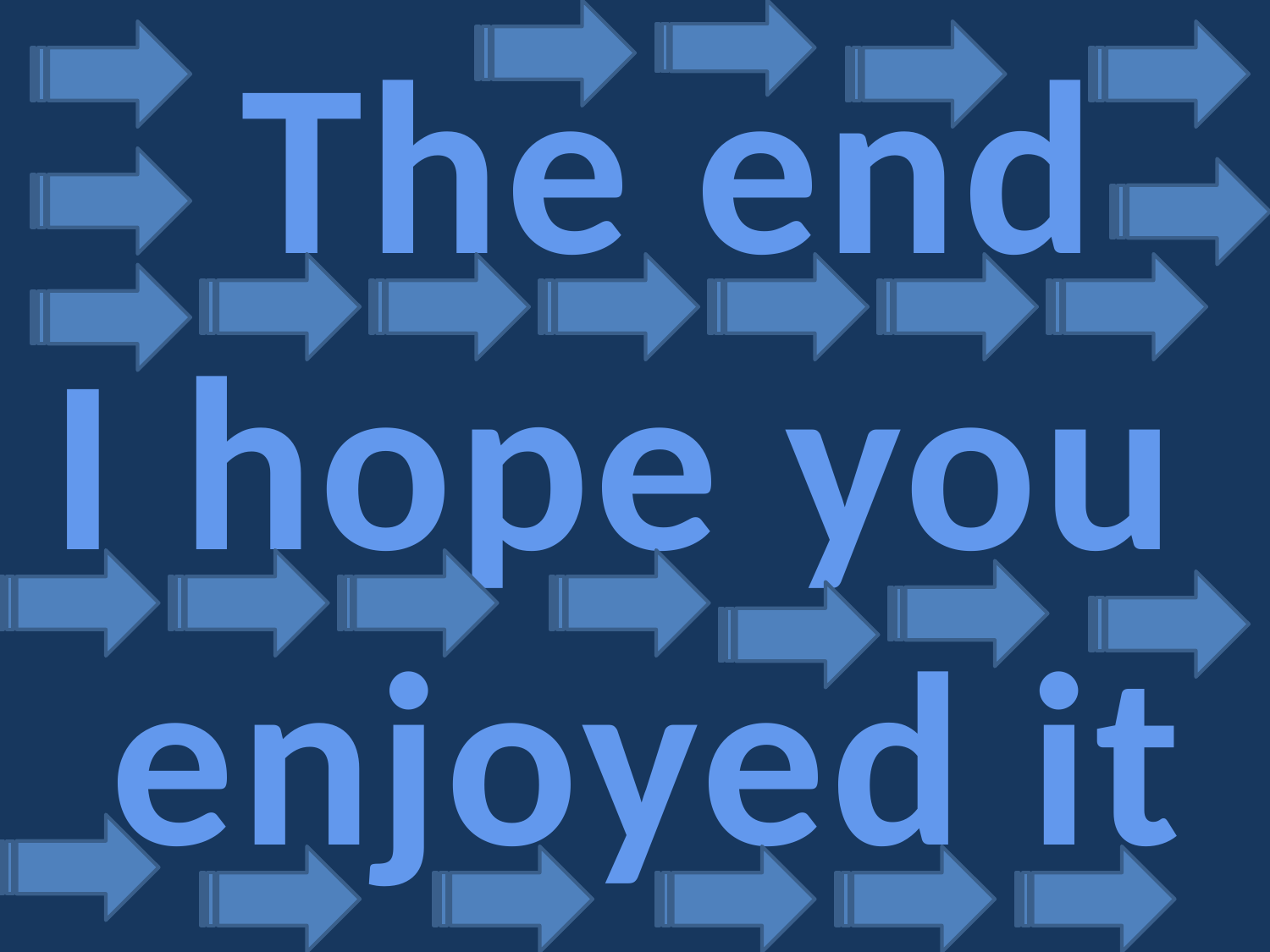

The end
I hope you  enjoyed it